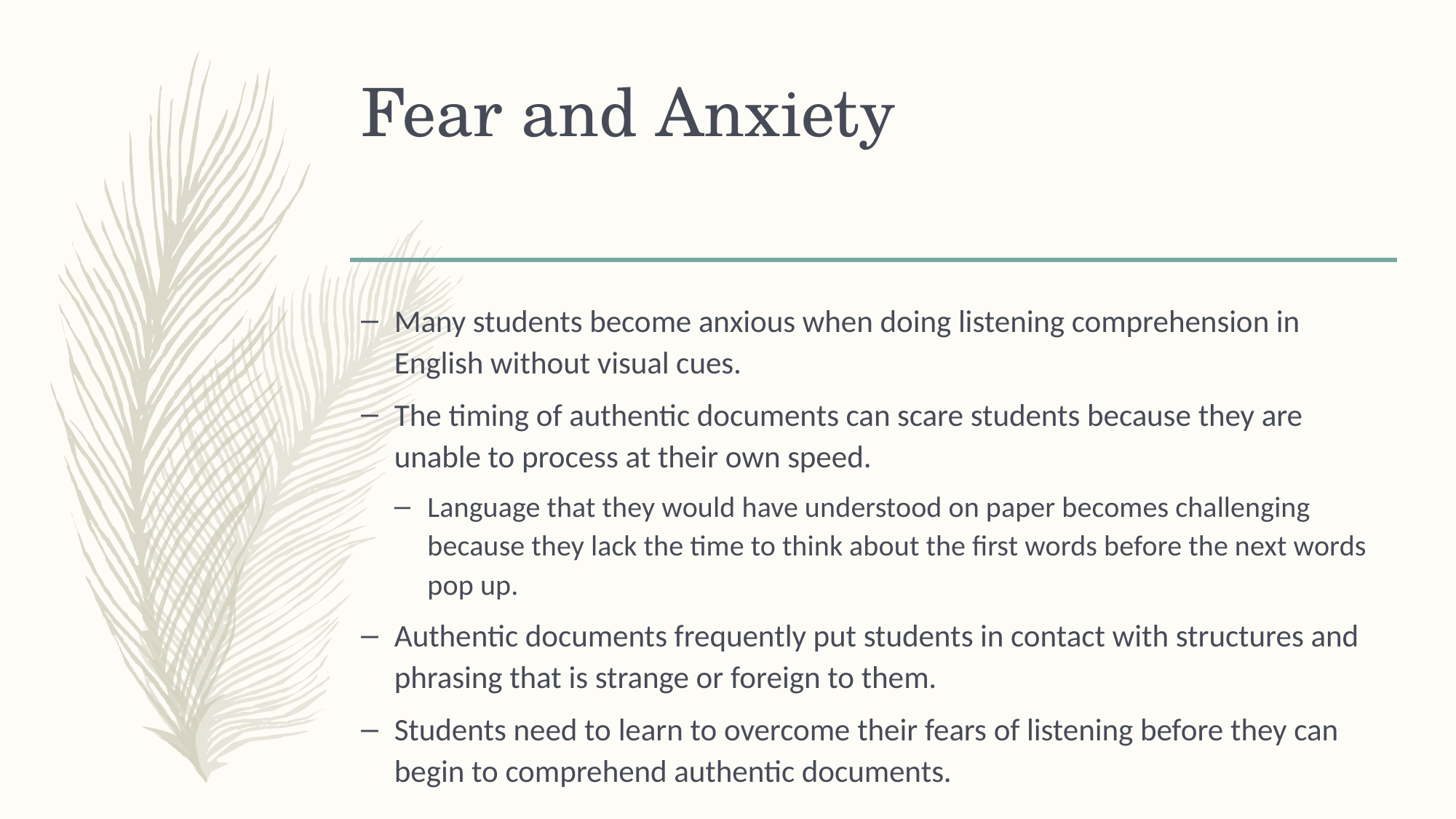

# Fear and Anxiety
Many students become anxious when doing listening comprehension in English without visual cues.
The timing of authentic documents can scare students because they are unable to process at their own speed.
Language that they would have understood on paper becomes challenging because they lack the time to think about the first words before the next words pop up.
Authentic documents frequently put students in contact with structures and phrasing that is strange or foreign to them.
Students need to learn to overcome their fears of listening before they can begin to comprehend authentic documents.